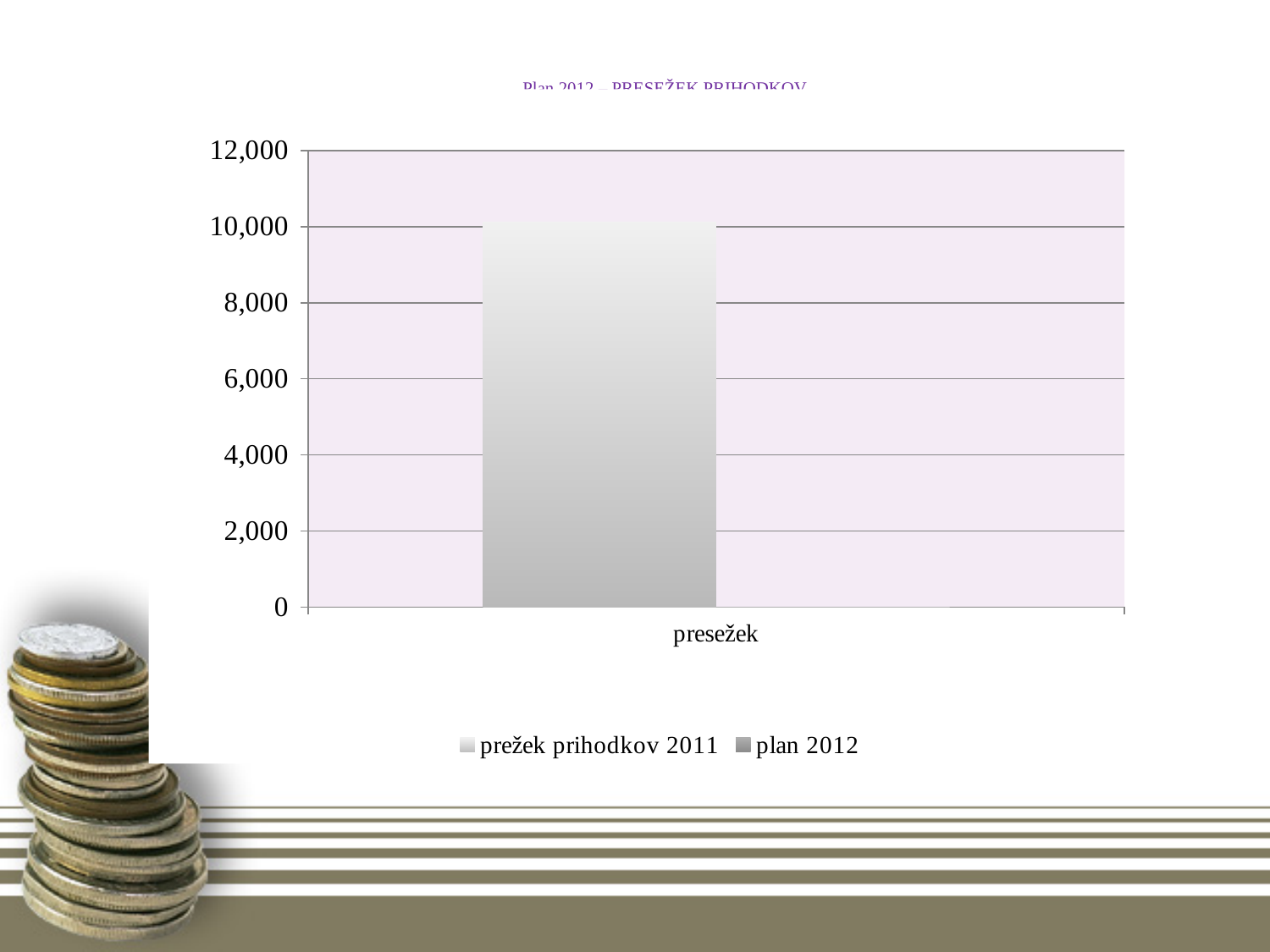

# Plan 2012 – PRESEŽEK PRIHODKOV

### Chart

| Category | prežek prihodkov 2011 | plan 2012 |
|---|---|---|
| presežek | 10123.21 | 0.0 |